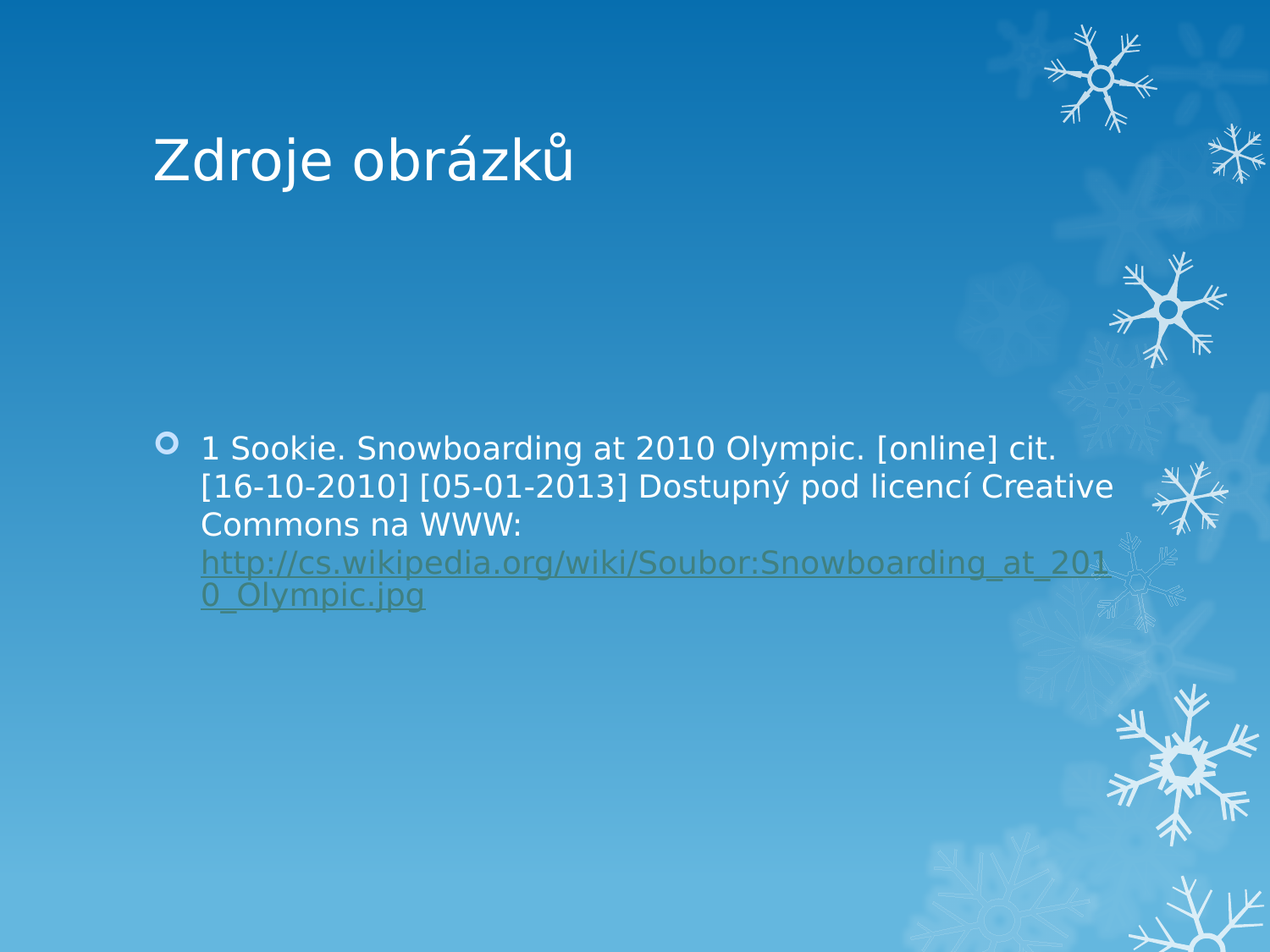

# Zdroje obrázků
1 Sookie. Snowboarding at 2010 Olympic. [online] cit. [16-10-2010] [05-01-2013] Dostupný pod licencí Creative Commons na WWW: http://cs.wikipedia.org/wiki/Soubor:Snowboarding_at_2010_Olympic.jpg